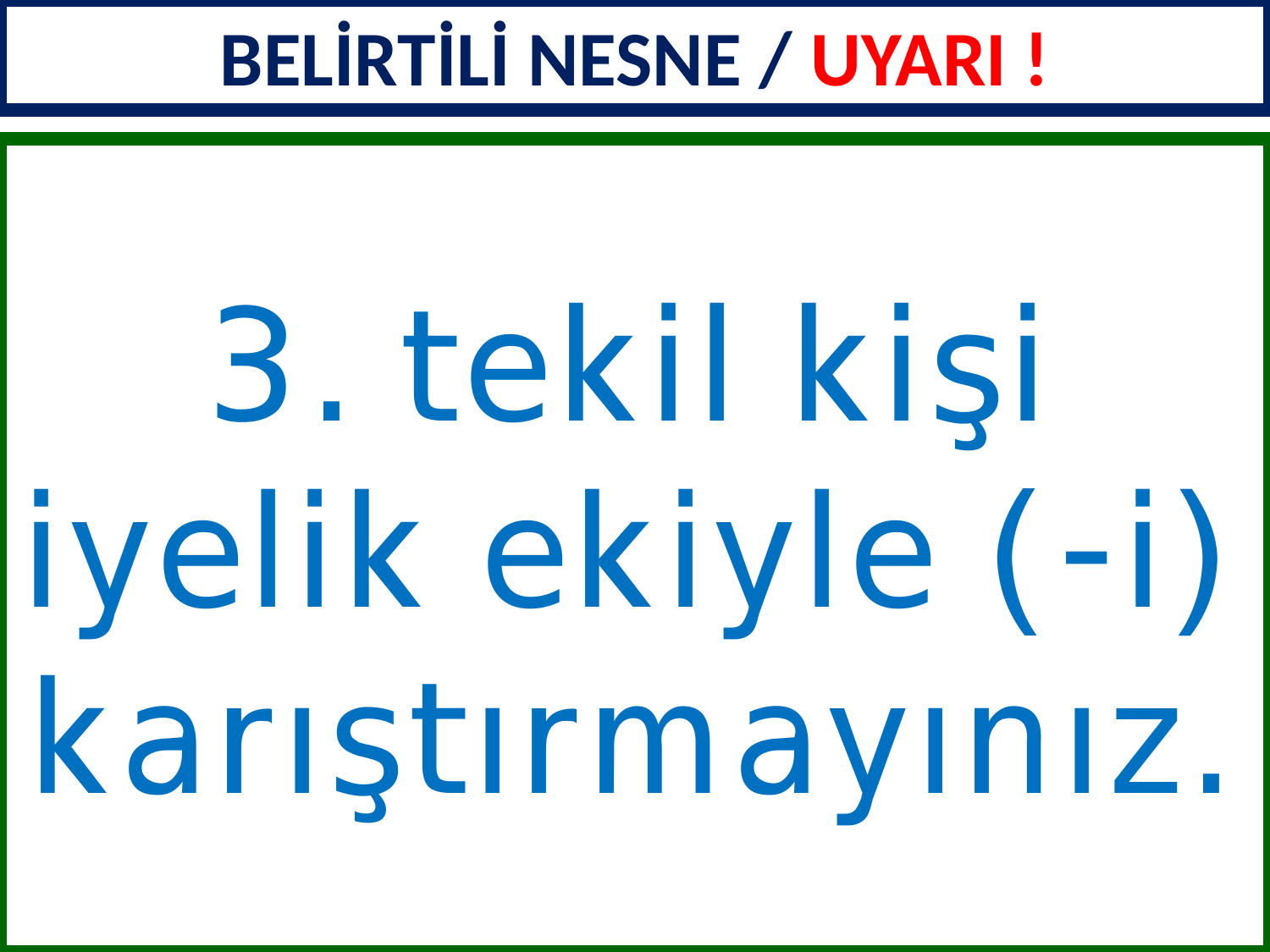

BELİRTİLİ NESNE / UYARI !
3. tekil kişi iyelik ekiyle (-i) karıştırmayınız.